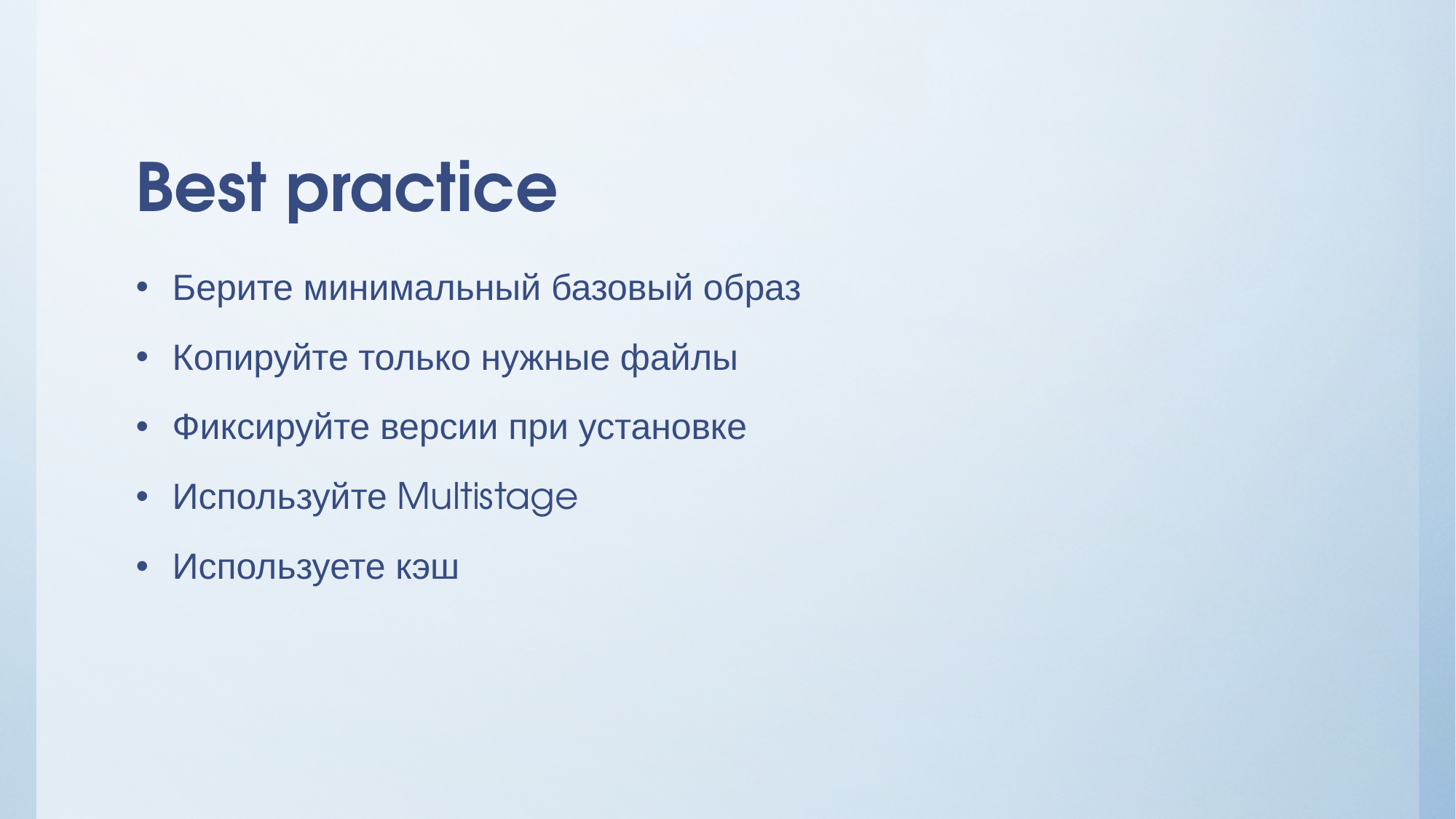

# Best practice
Берите минимальный базовый образ
Копируйте только нужные файлы
Фиксируйте версии при установке
Используйте Multistage
Используете кэш